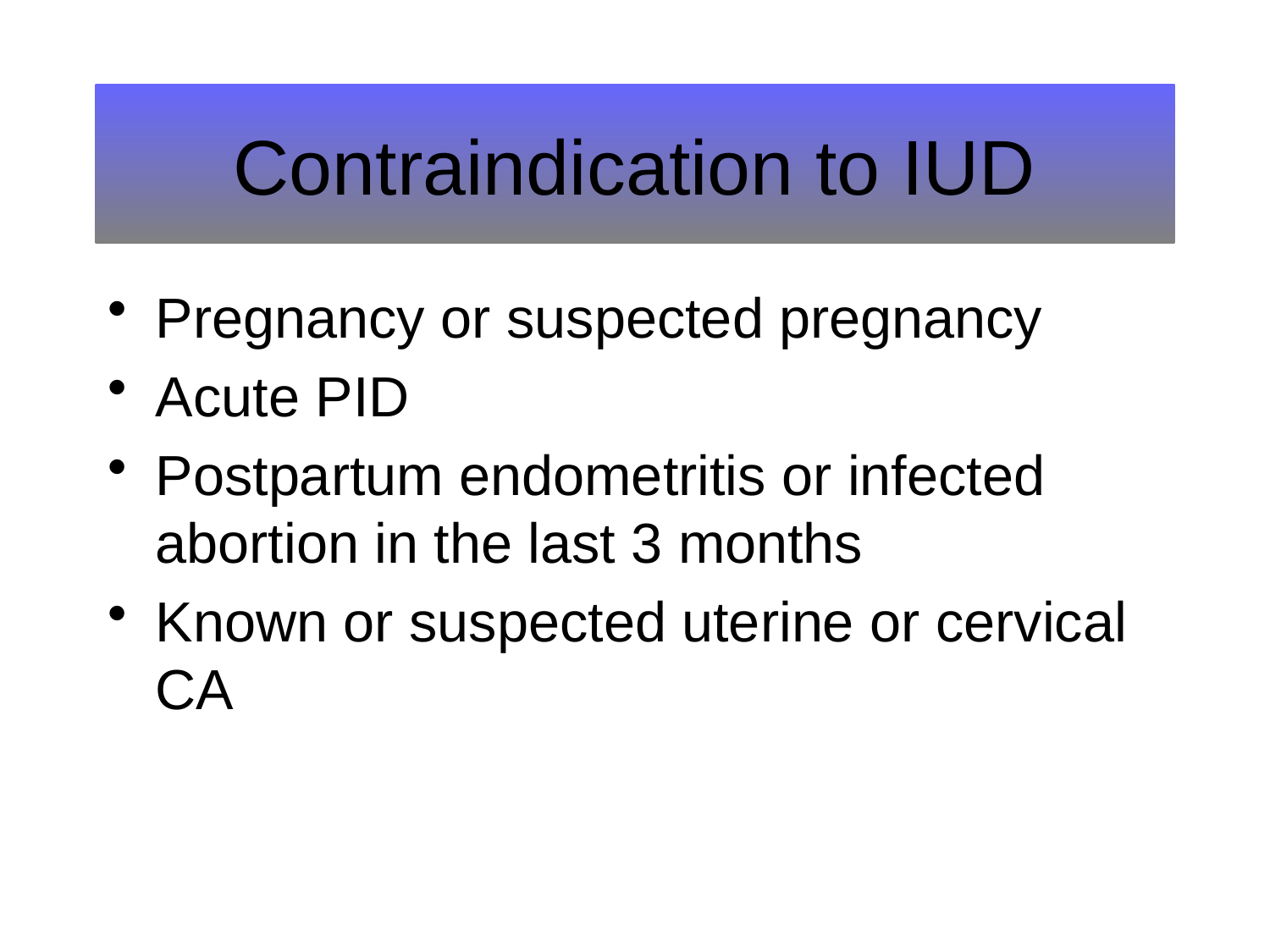

# Contraindication to IUD
Pregnancy or suspected pregnancy
Acute PID
Postpartum endometritis or infected abortion in the last 3 months
Known or suspected uterine or cervical CA